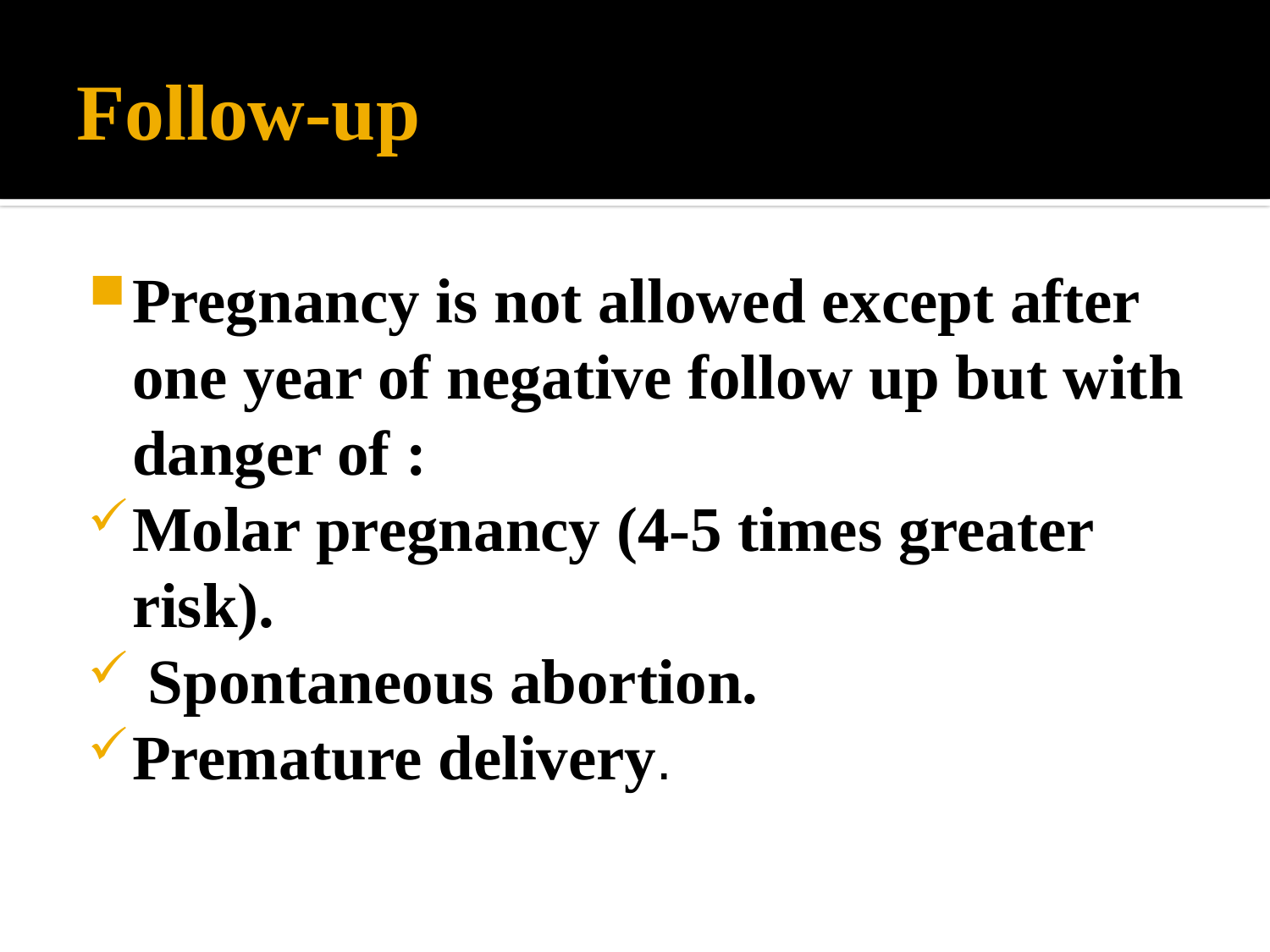

# Follow-up
Pregnancy is not allowed except after one year of negative follow up but with danger of :
Molar pregnancy (4-5 times greater risk).
 Spontaneous abortion.
Premature delivery.